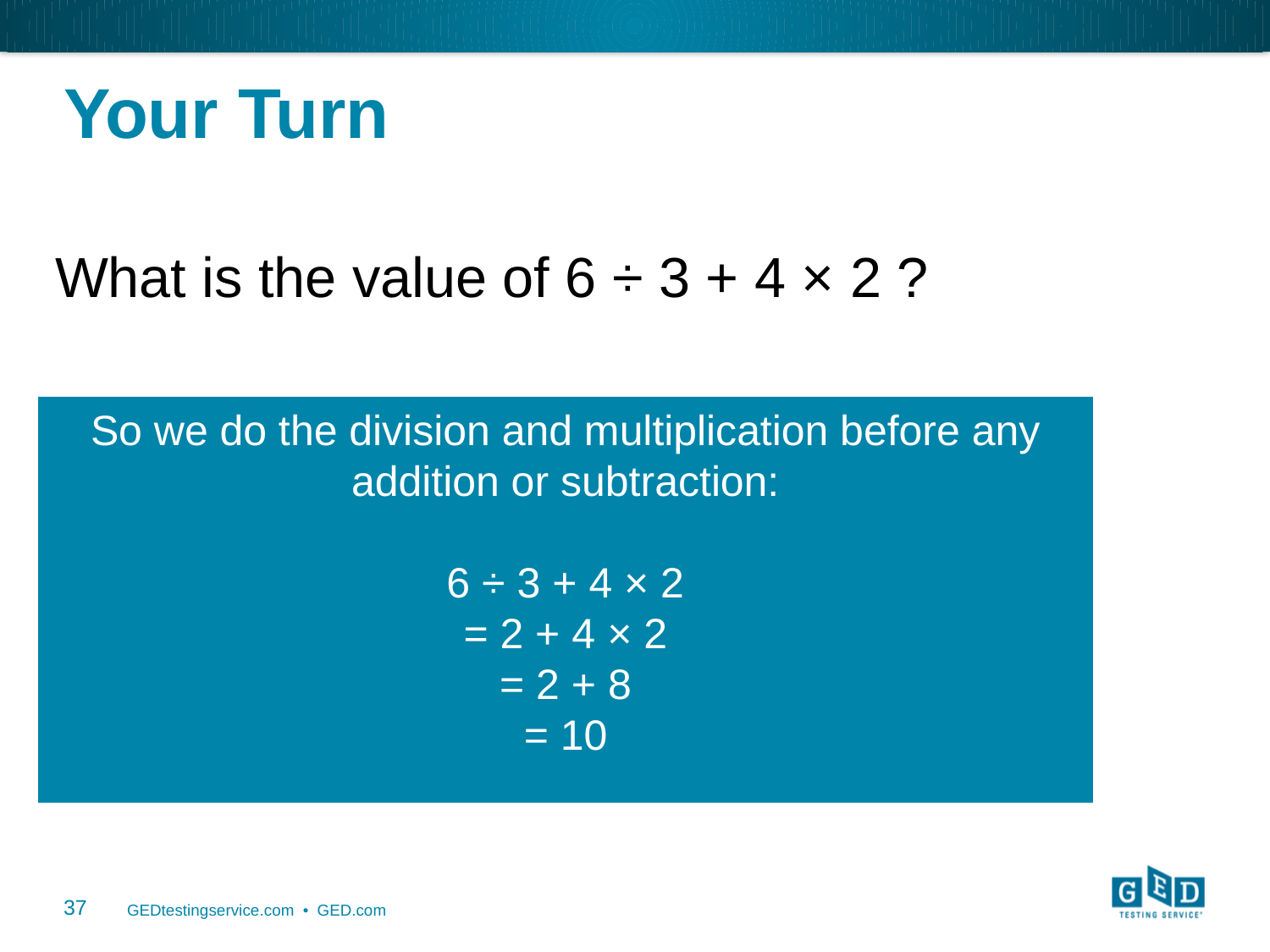

# Your Turn
What is the value of 6 ÷ 3 + 4 × 2 ?
So we do the division and multiplication before any addition or subtraction:
6 ÷ 3 + 4 × 2
= 2 + 4 × 2
= 2 + 8
= 10

37